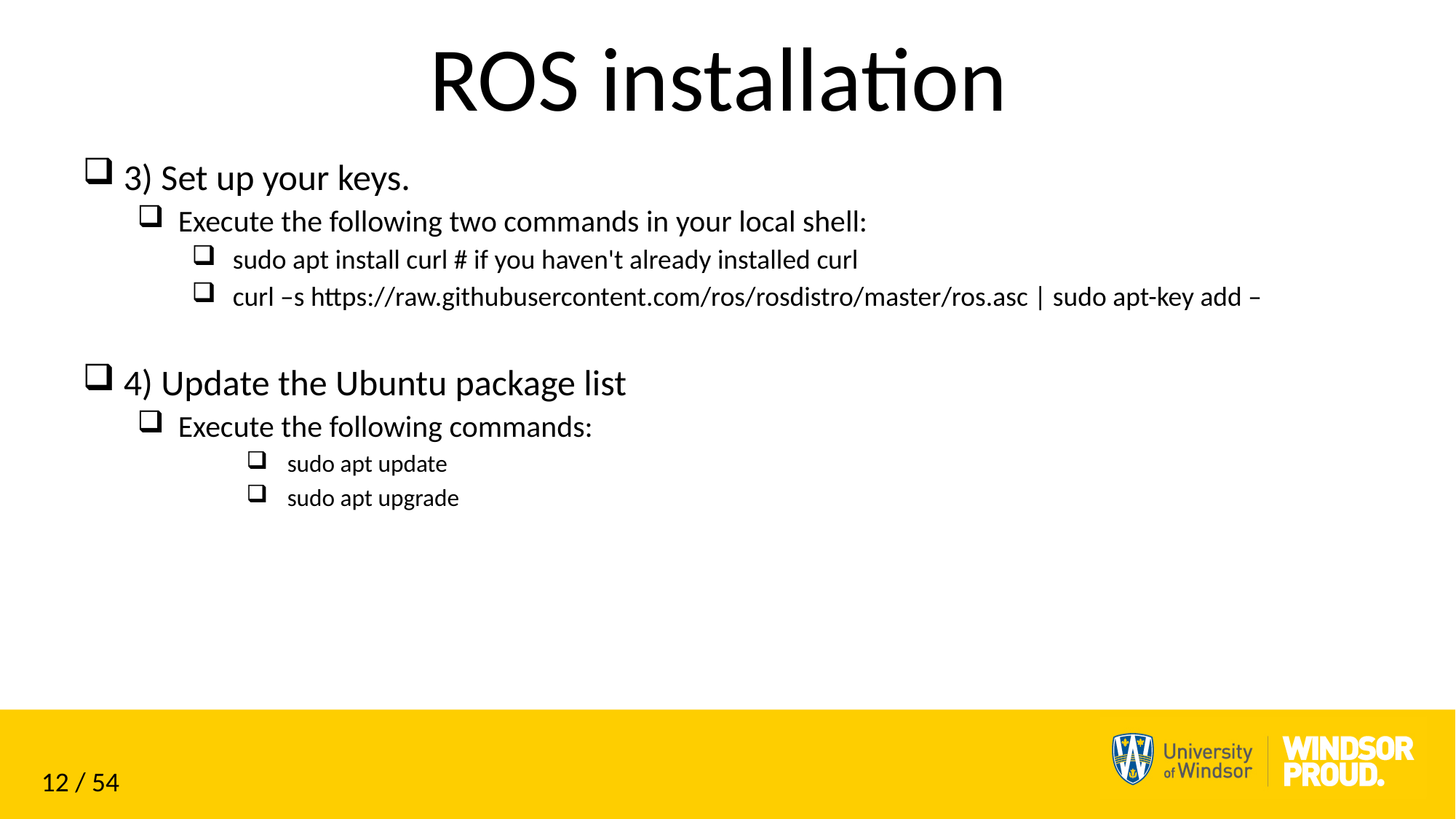

# ROS installation
3) Set up your keys.
Execute the following two commands in your local shell:
sudo apt install curl # if you haven't already installed curl
curl –s https://raw.githubusercontent.com/ros/rosdistro/master/ros.asc | sudo apt-key add –

4) Update the Ubuntu package list
Execute the following commands:
sudo apt update
sudo apt upgrade

12